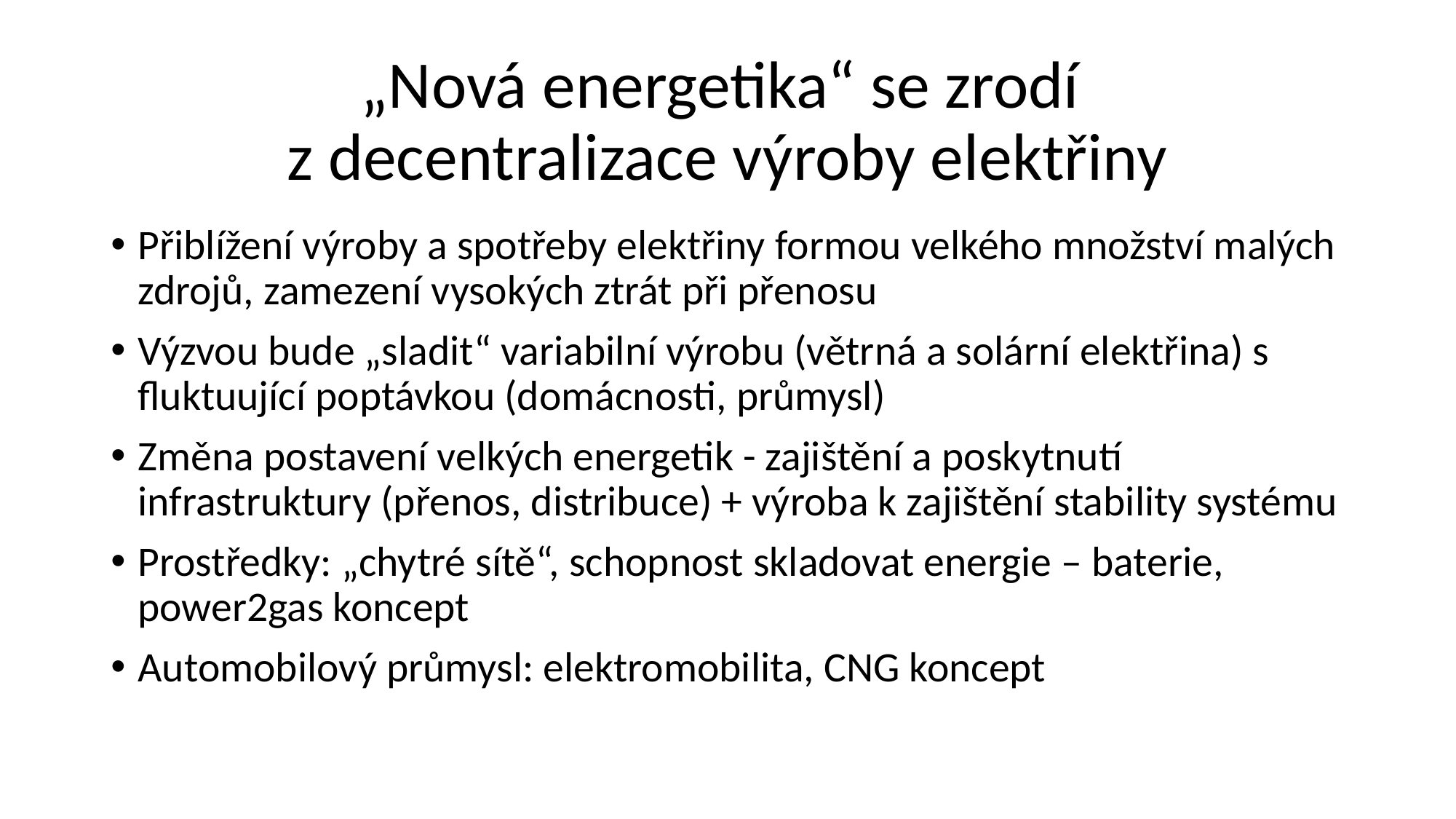

# „Nová energetika“ se zrodí z decentralizace výroby elektřiny
Přiblížení výroby a spotřeby elektřiny formou velkého množství malých zdrojů, zamezení vysokých ztrát při přenosu
Výzvou bude „sladit“ variabilní výrobu (větrná a solární elektřina) s fluktuující poptávkou (domácnosti, průmysl)
Změna postavení velkých energetik - zajištění a poskytnutí infrastruktury (přenos, distribuce) + výroba k zajištění stability systému
Prostředky: „chytré sítě“, schopnost skladovat energie – baterie, power2gas koncept
Automobilový průmysl: elektromobilita, CNG koncept